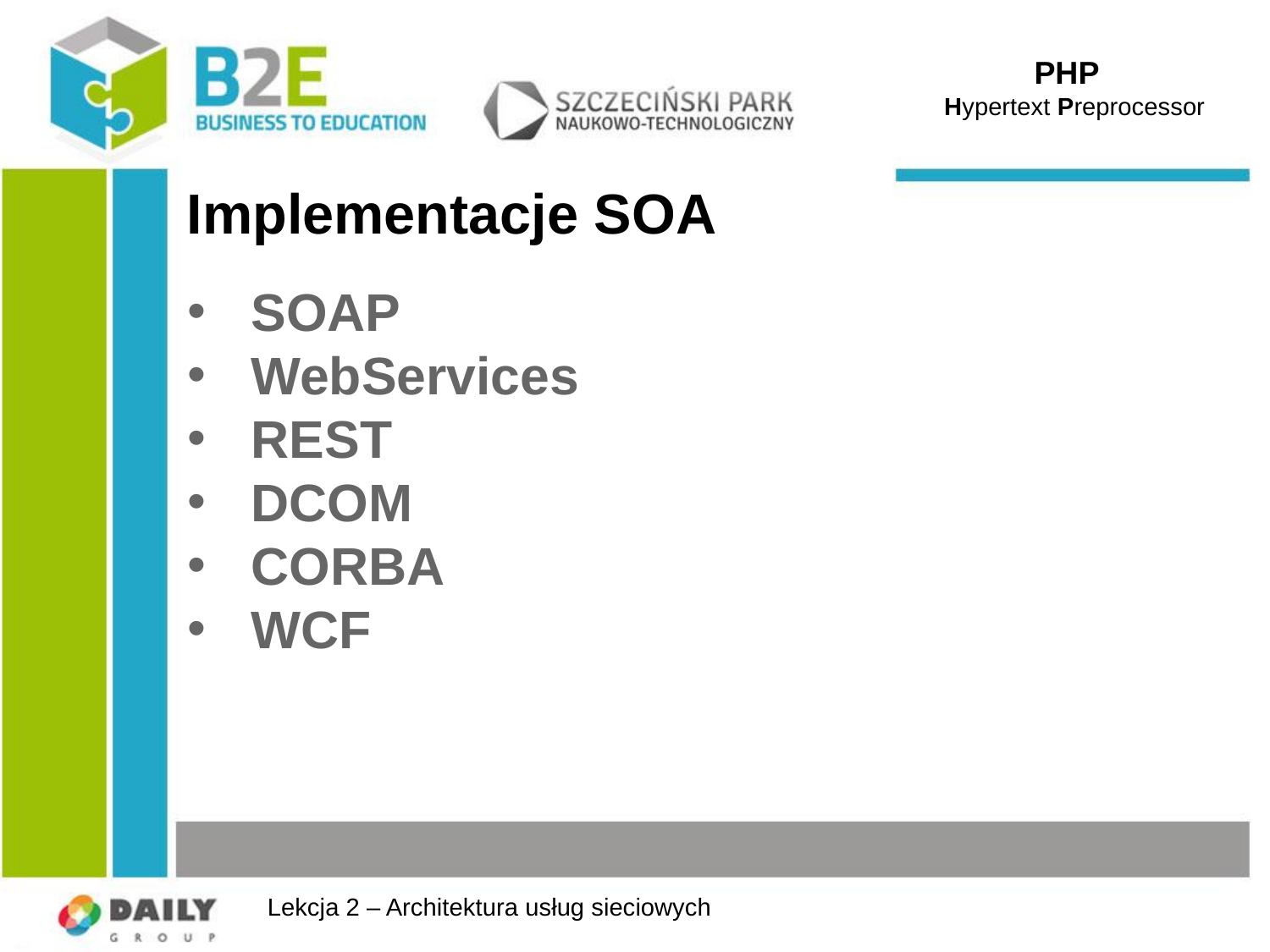

PHP
 Hypertext Preprocessor
# Implementacje SOA
SOAP
WebServices
REST
DCOM
CORBA
WCF

Lekcja 2 – Architektura usług sieciowych